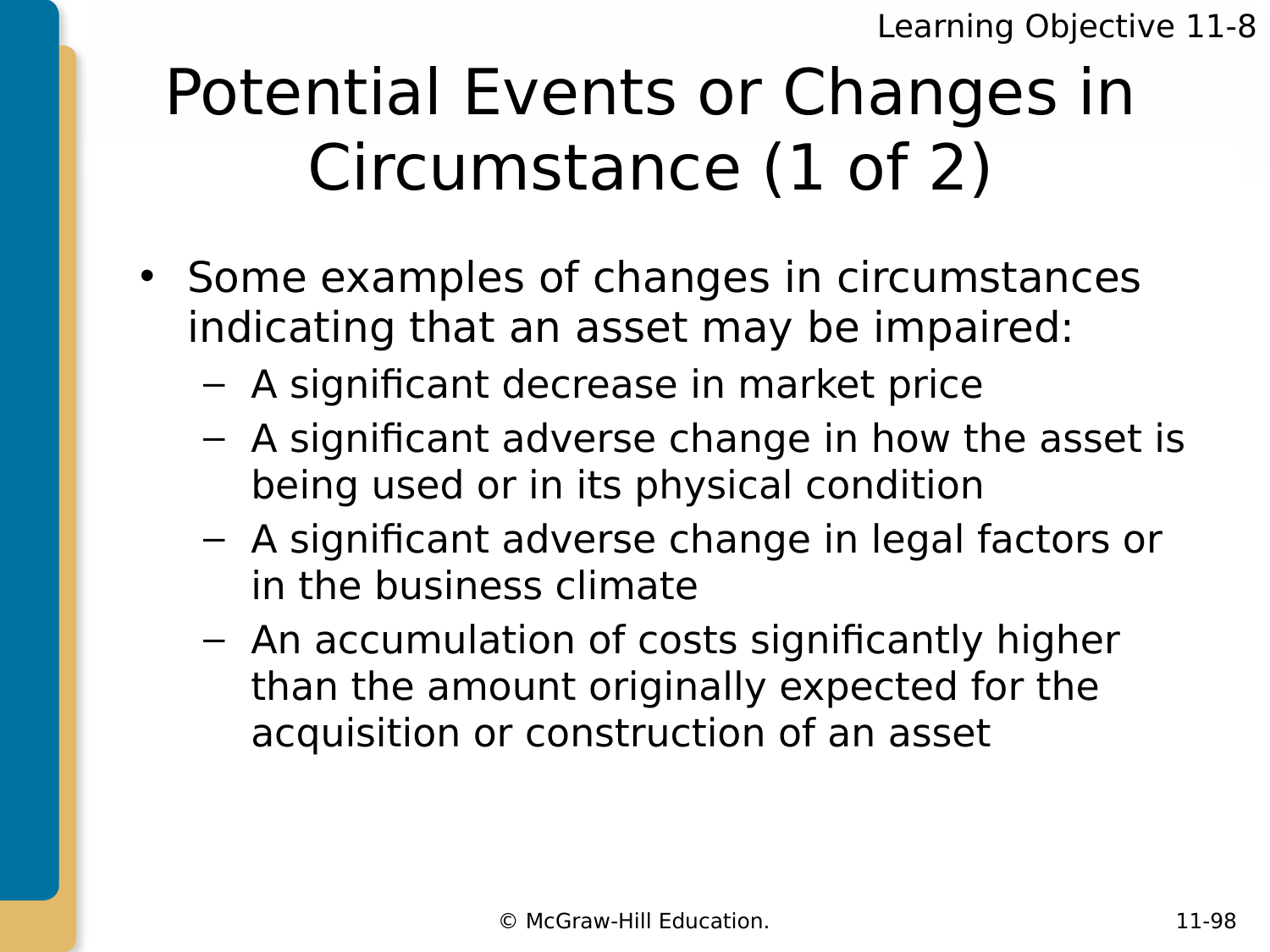

Learning Objective 11-8
# Potential Events or Changes in Circumstance (1 of 2)
Some examples of changes in circumstances indicating that an asset may be impaired:
A significant decrease in market price
A significant adverse change in how the asset is being used or in its physical condition
A significant adverse change in legal factors or in the business climate
An accumulation of costs significantly higher than the amount originally expected for the acquisition or construction of an asset